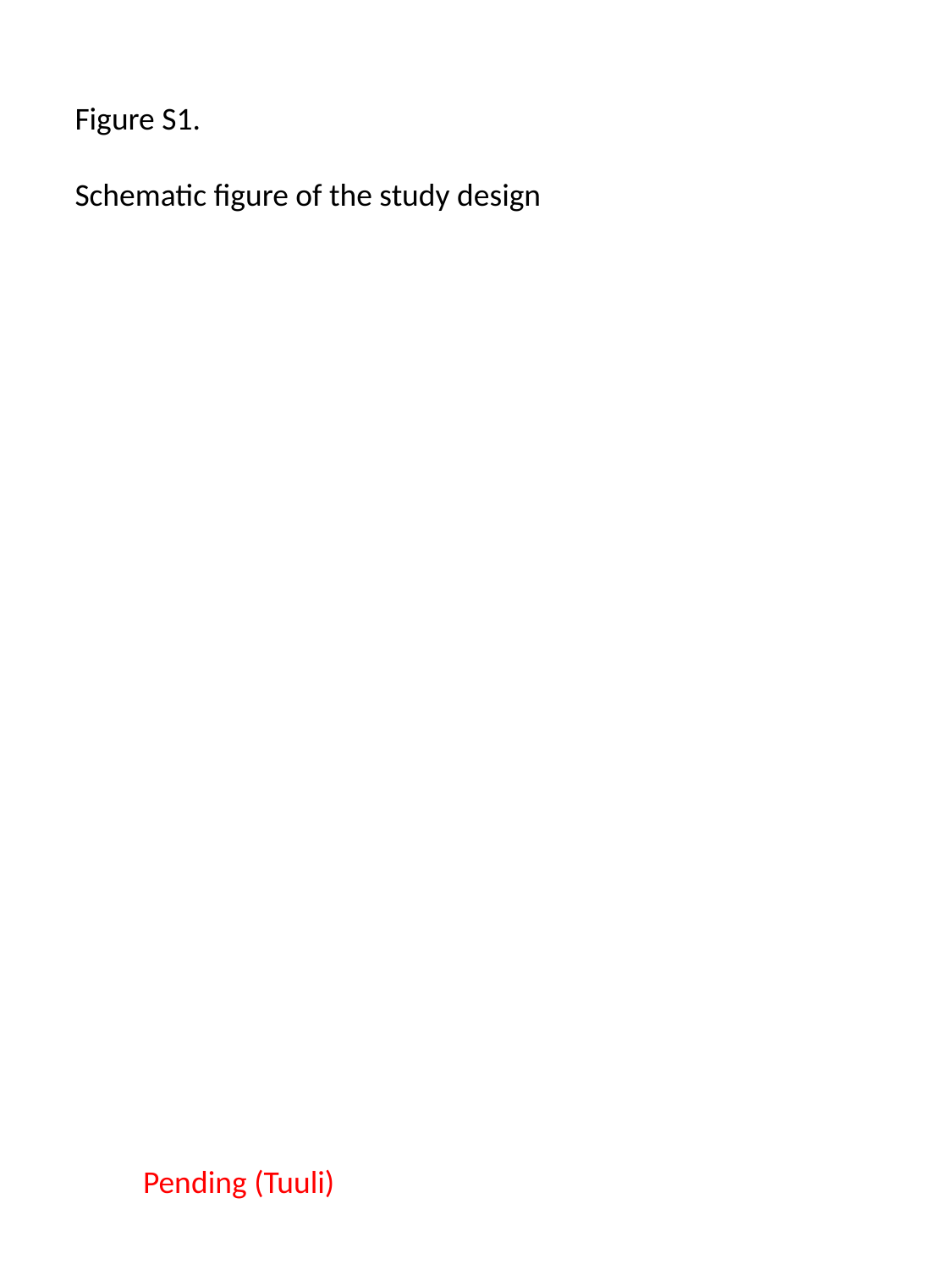

Figure S1.

Schematic figure of the study design
Pending (Tuuli)